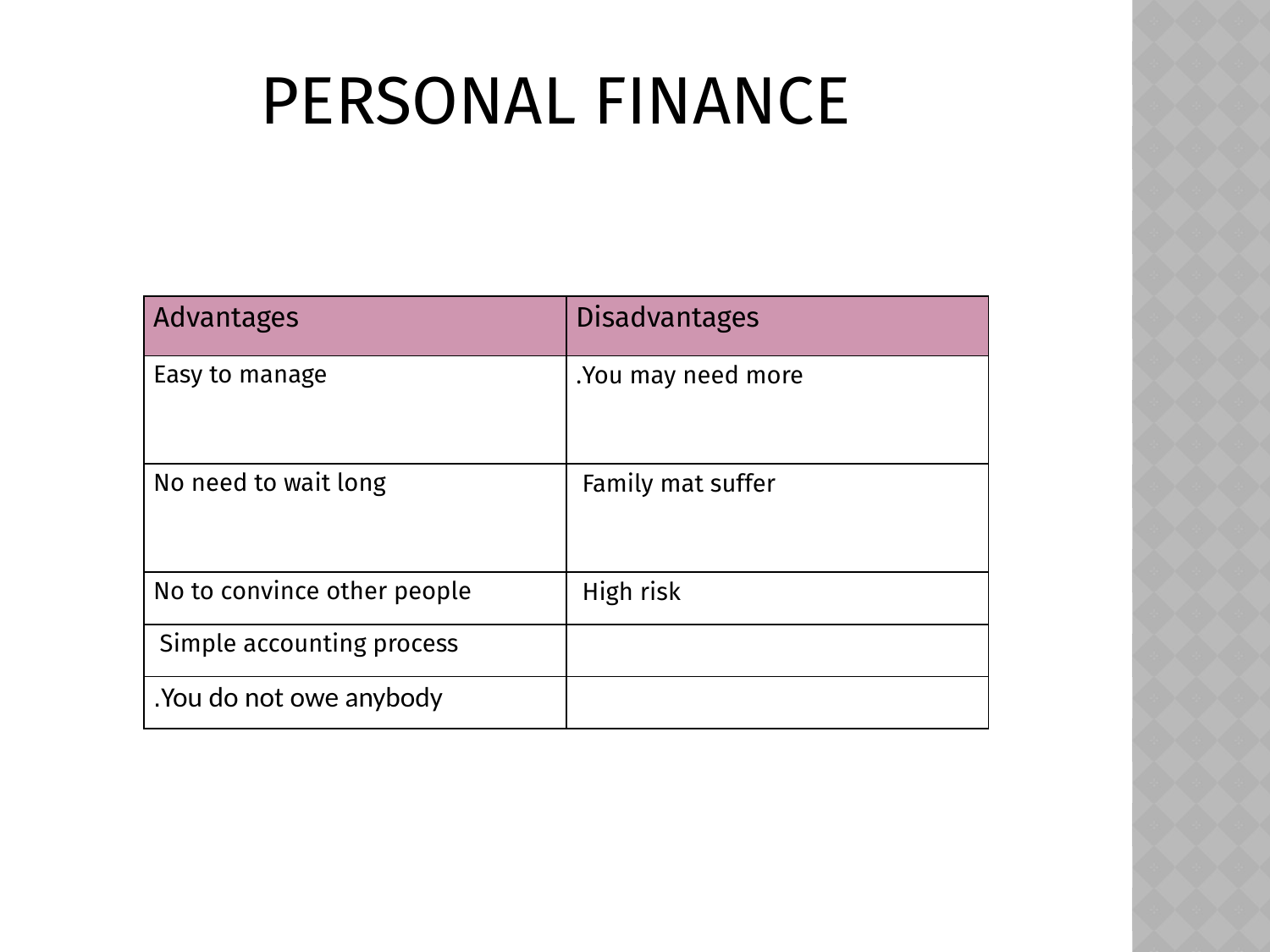

# Personal Finance
| Advantages | Disadvantages |
| --- | --- |
| Easy to manage | You may need more. |
| No need to wait long | Family mat suffer |
| No to convince other people | High risk |
| Simple accounting process |  |
| You do not owe anybody. |  |